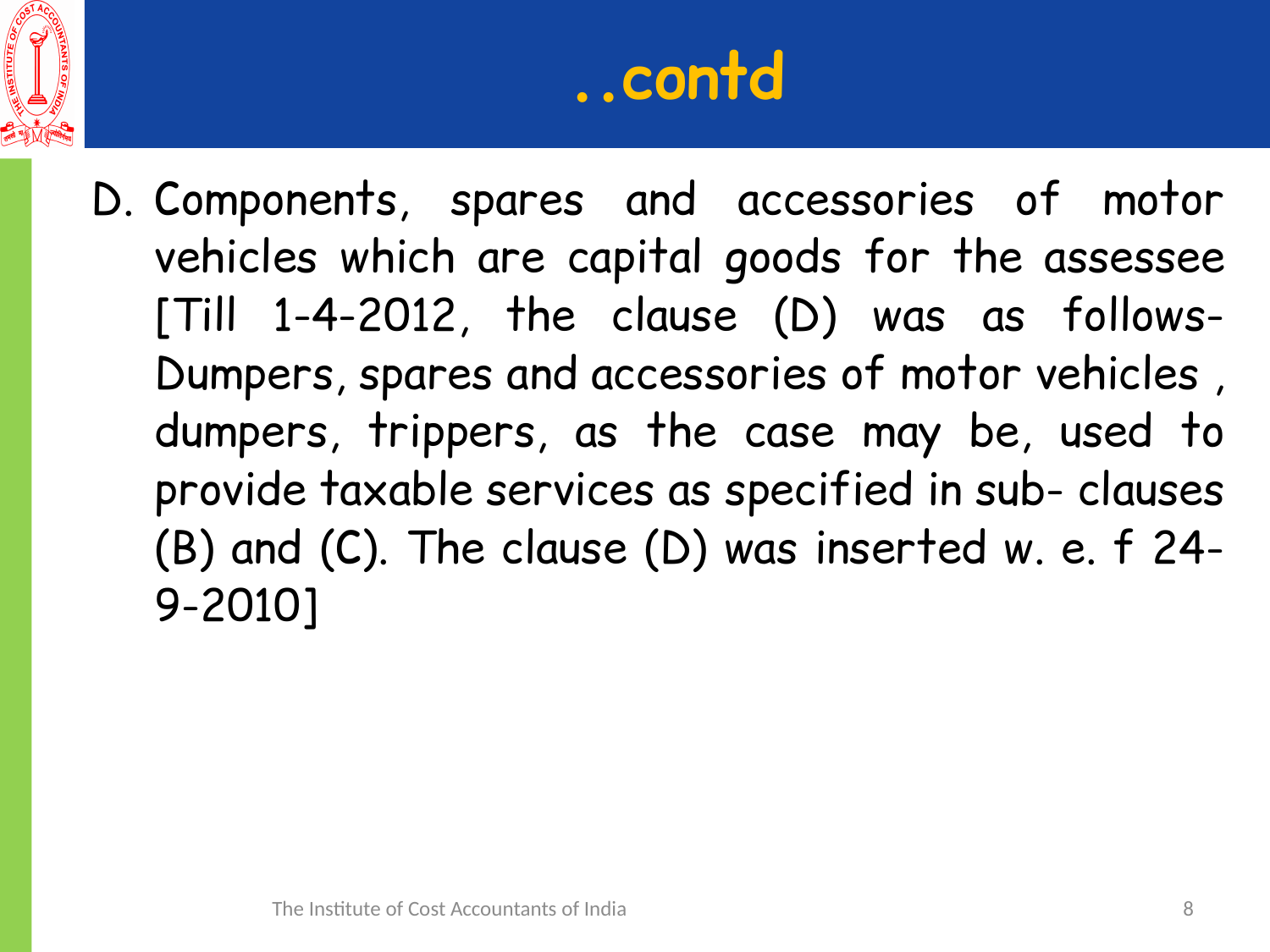

# ..contd
Components, spares and accessories of motor vehicles which are capital goods for the assessee [Till 1-4-2012, the clause (D) was as follows- Dumpers, spares and accessories of motor vehicles , dumpers, trippers, as the case may be, used to provide taxable services as specified in sub- clauses (B) and (C). The clause (D) was inserted w. e. f 24-9-2010]

The Institute of Cost Accountants of India
8